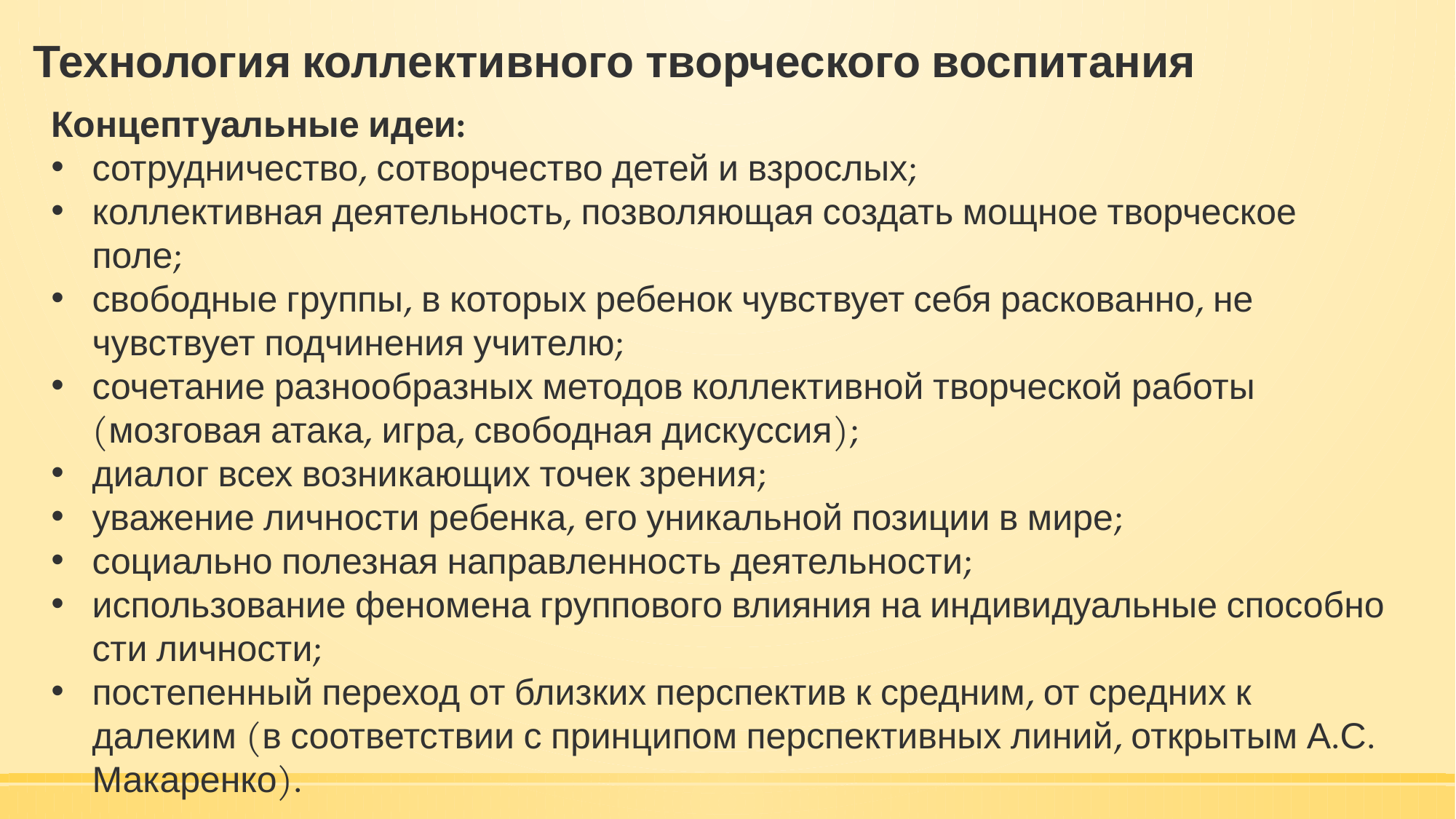

# Технология коллективного творческого воспитания
Концептуальные идеи:
сотрудничество, сотворчество детей и взрослых;
коллективная деятельность, позволяющая создать мощное творческое поле;
свободные группы, в которых ребенок чувствует себя раскованно, не чувствует подчинения учителю;
сочетание разнообразных методов коллективной творческой работы (мозговая атака, игра, свободная дискуссия);
диалог всех возникающих точек зрения;
уважение личности ребенка, его уникальной позиции в мире;
социально полезная направленность деятельности;
использование феномена группового влияния на индивидуальные способно­сти личности;
постепенный переход от близких перспектив к средним, от средних к далеким (в соответствии с принципом перспективных линий, открытым А.С. Макаренко).